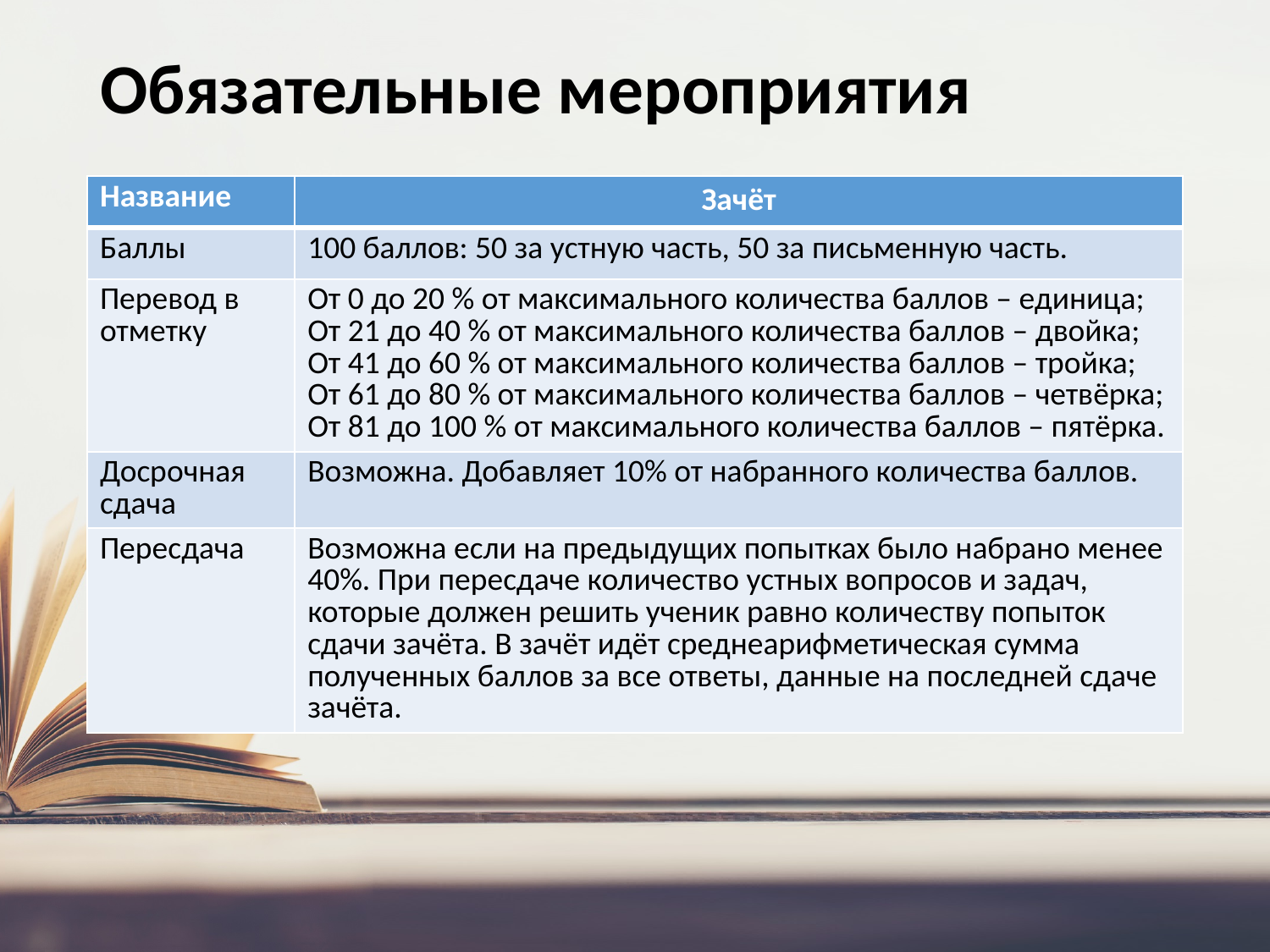

# Обязательные мероприятия
| Название | Зачёт |
| --- | --- |
| Баллы | 100 баллов: 50 за устную часть, 50 за письменную часть. |
| Перевод в отметку | От 0 до 20 % от максимального количества баллов – единица; От 21 до 40 % от максимального количества баллов – двойка; От 41 до 60 % от максимального количества баллов – тройка; От 61 до 80 % от максимального количества баллов – четвёрка; От 81 до 100 % от максимального количества баллов – пятёрка. |
| Досрочная сдача | Возможна. Добавляет 10% от набранного количества баллов. |
| Пересдача | Возможна если на предыдущих попытках было набрано менее 40%. При пересдаче количество устных вопросов и задач, которые должен решить ученик равно количеству попыток сдачи зачёта. В зачёт идёт среднеарифметическая сумма полученных баллов за все ответы, данные на последней сдаче зачёта. |